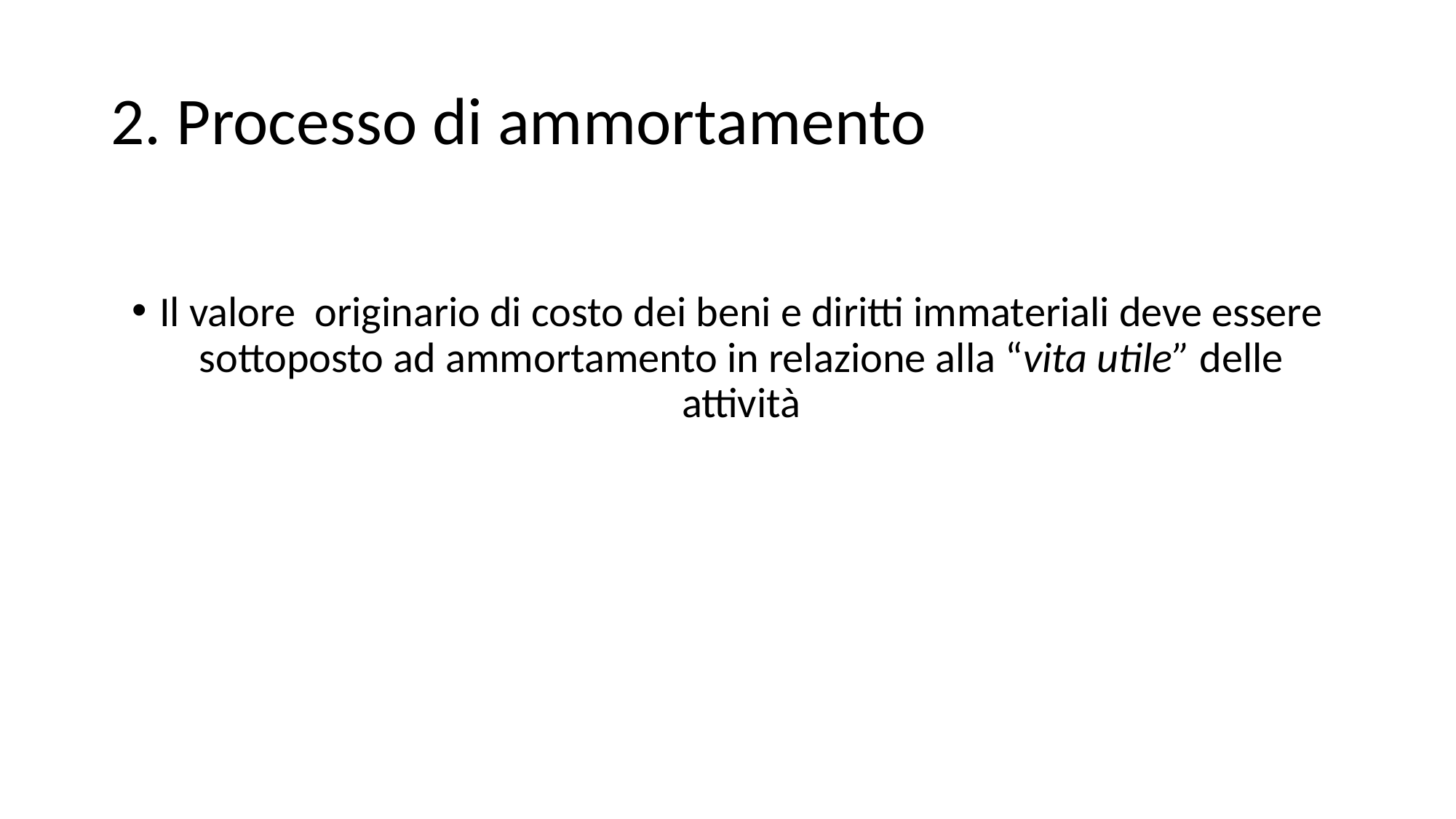

# 2. Processo di ammortamento

Il valore  originario di costo dei beni e diritti immateriali deve essere sottoposto ad ammortamento in relazione alla “vita utile” delle attività